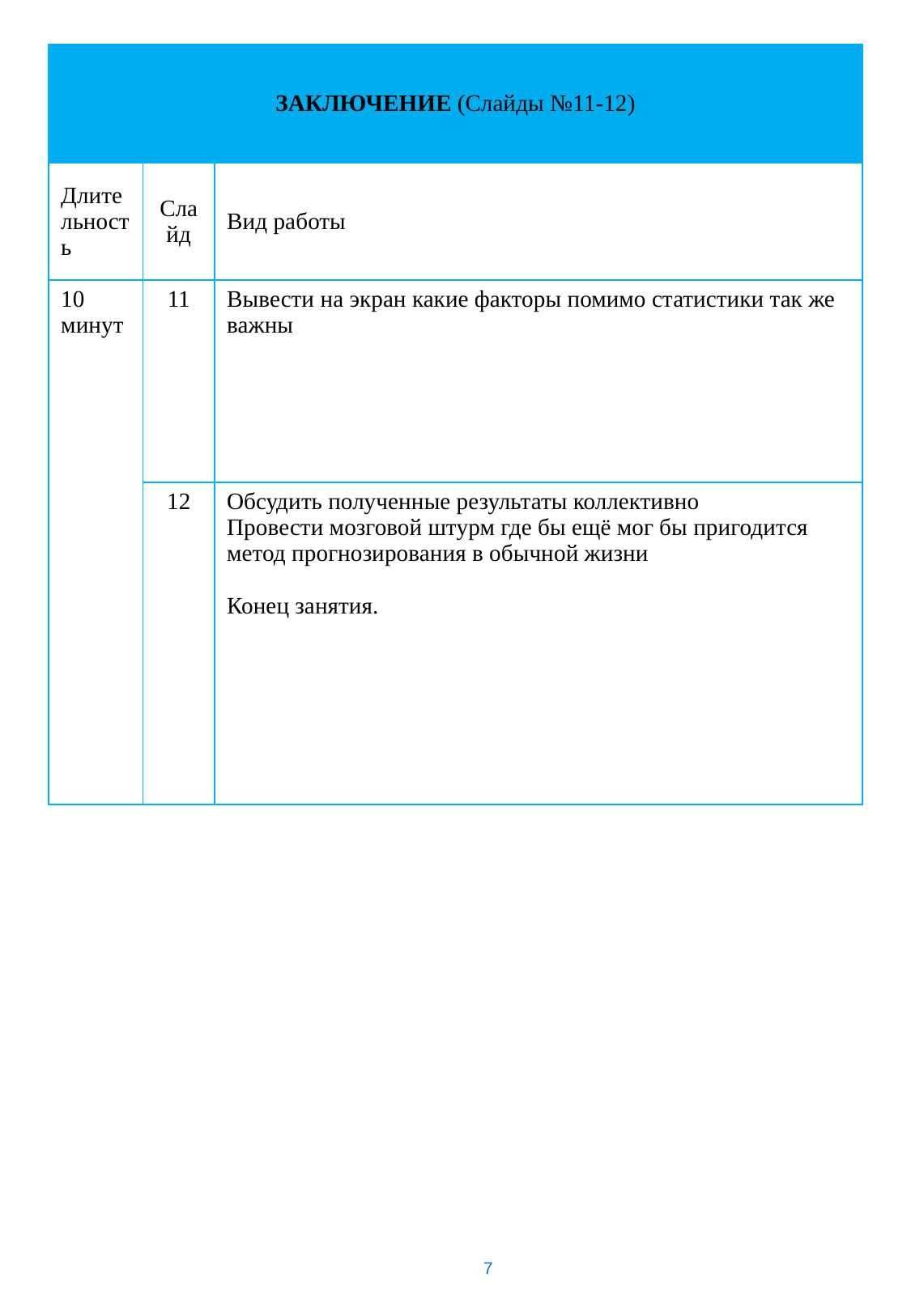

| ЗАКЛЮЧЕНИЕ (Слайды №11-12) |  |  |
| --- | --- | --- |
| Длительность | Слайд | Вид работы |
| 10 минут | 11 | Вывести на экран какие факторы помимо статистики так же важны |
|  | 12 | Обсудить полученные результаты коллективно Провести мозговой штурм где бы ещё мог бы пригодится метод прогнозирования в обычной жизни Конец занятия. |
7